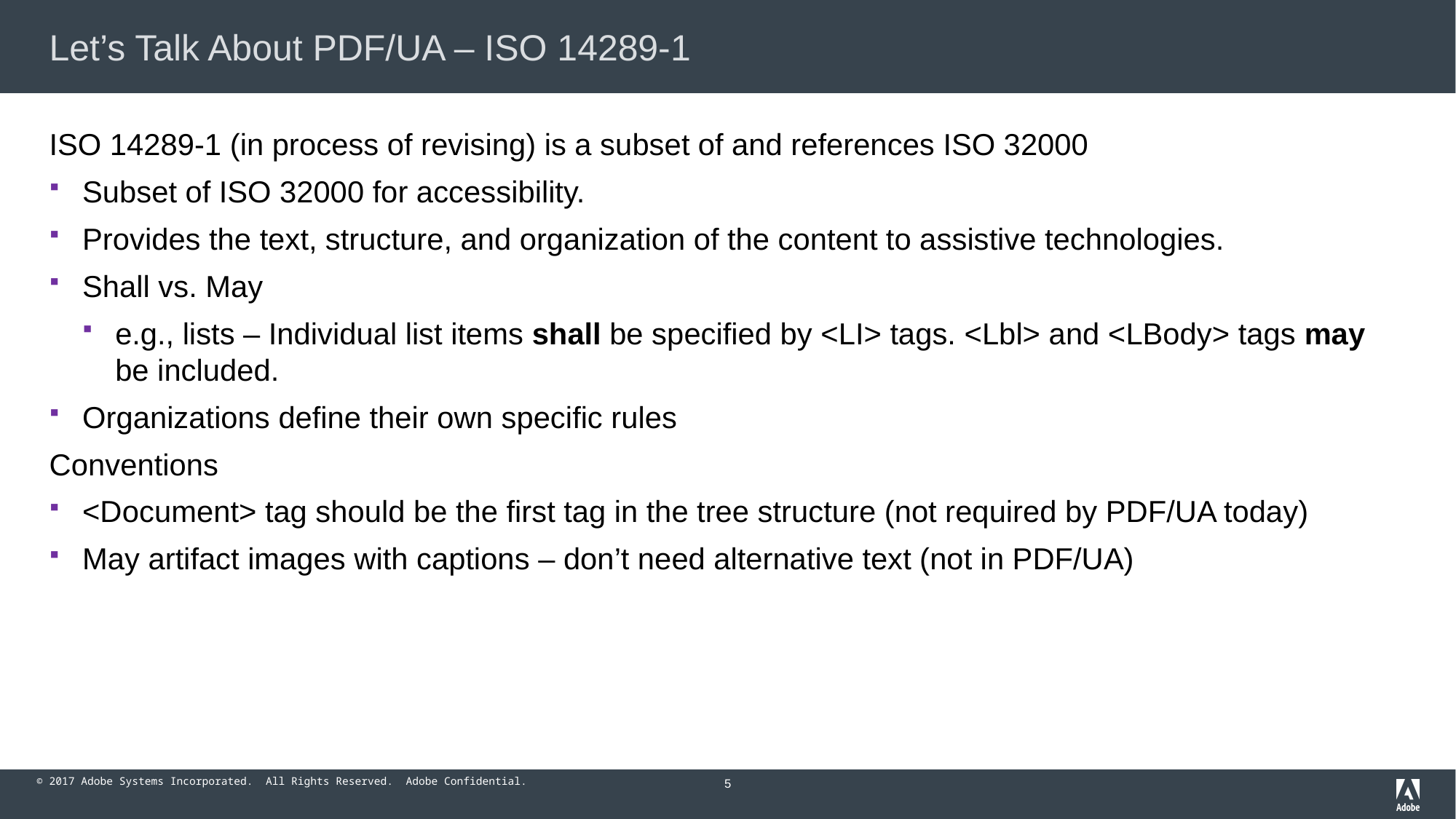

# Let’s Talk About PDF/UA – ISO 14289-1
ISO 14289-1 (in process of revising) is a subset of and references ISO 32000
Subset of ISO 32000 for accessibility.
Provides the text, structure, and organization of the content to assistive technologies.
Shall vs. May
e.g., lists – Individual list items shall be specified by <LI> tags. <Lbl> and <LBody> tags may be included.
Organizations define their own specific rules
Conventions
<Document> tag should be the first tag in the tree structure (not required by PDF/UA today)
May artifact images with captions – don’t need alternative text (not in PDF/UA)
5